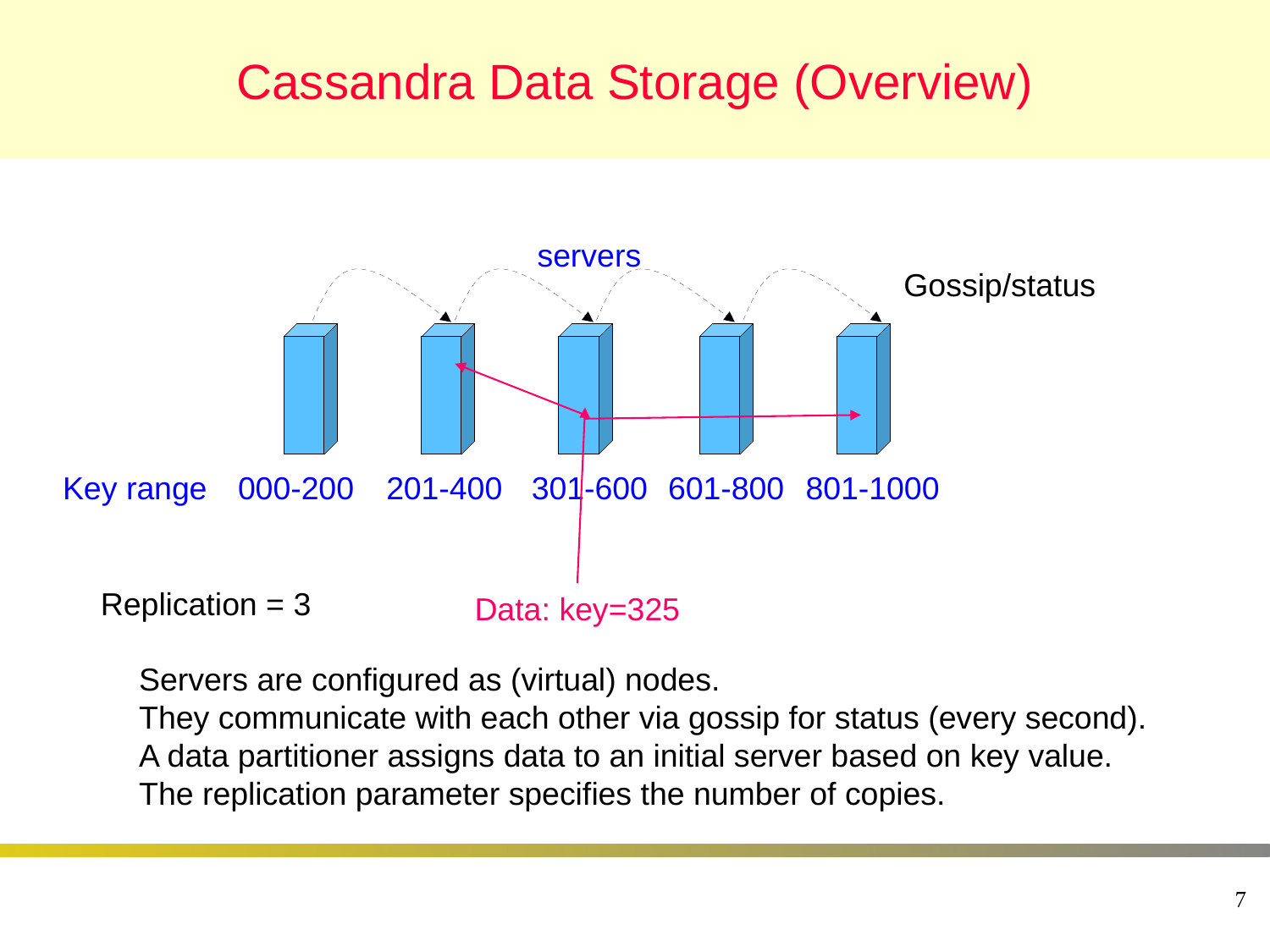

# Cassandra Data Storage (Overview)
servers
Gossip/status

Key range
000-200
201-400
301-600
601-800
801-1000
Replication = 3
Data: key=325
Servers are configured as (virtual) nodes.
They communicate with each other via gossip for status (every second).
A data partitioner assigns data to an initial server based on key value.
The replication parameter specifies the number of copies.
7